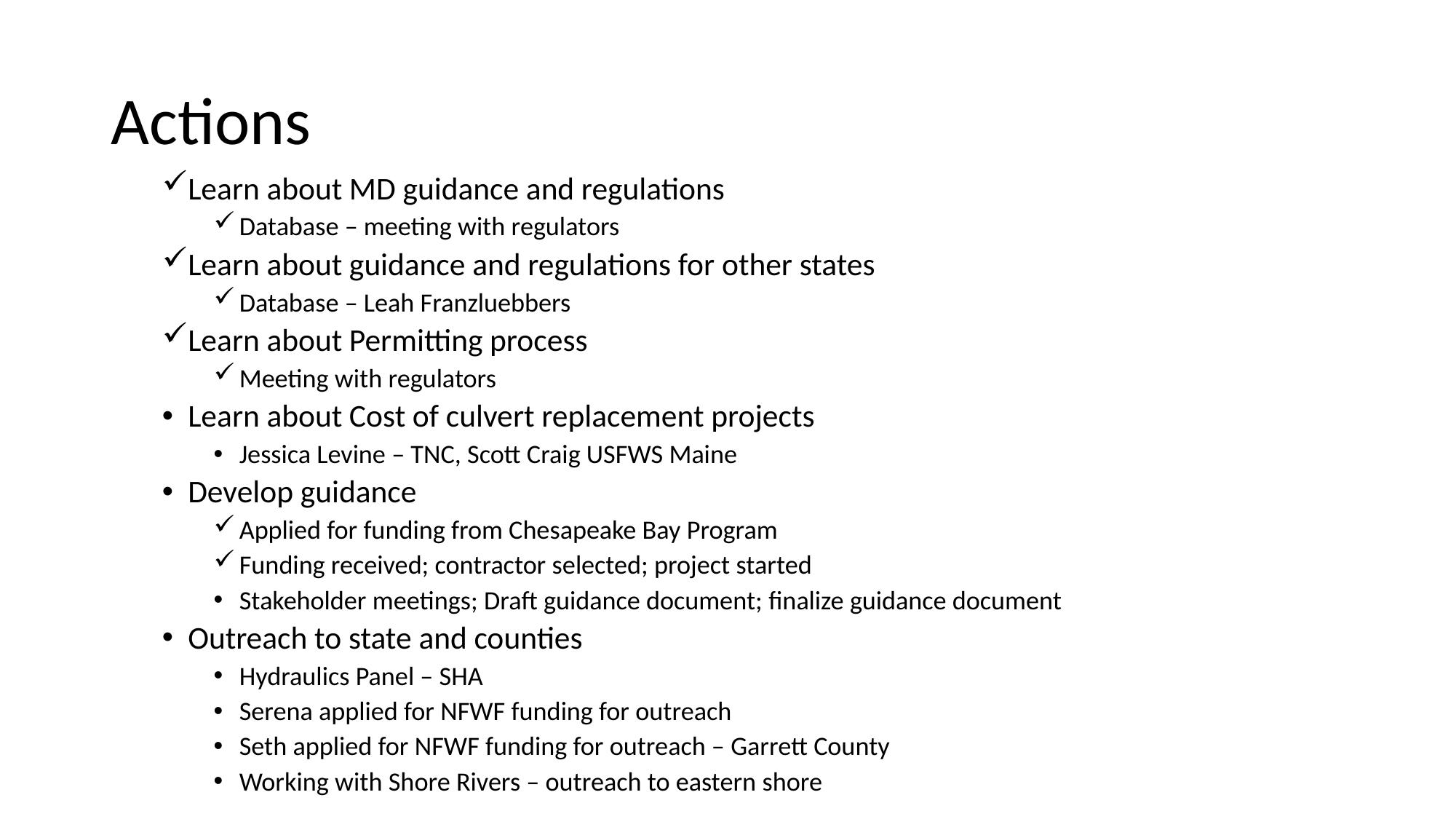

# Actions
Learn about MD guidance and regulations
Database – meeting with regulators
Learn about guidance and regulations for other states
Database – Leah Franzluebbers
Learn about Permitting process
Meeting with regulators
Learn about Cost of culvert replacement projects
Jessica Levine – TNC, Scott Craig USFWS Maine
Develop guidance
Applied for funding from Chesapeake Bay Program
Funding received; contractor selected; project started
Stakeholder meetings; Draft guidance document; finalize guidance document
Outreach to state and counties
Hydraulics Panel – SHA
Serena applied for NFWF funding for outreach
Seth applied for NFWF funding for outreach – Garrett County
Working with Shore Rivers – outreach to eastern shore